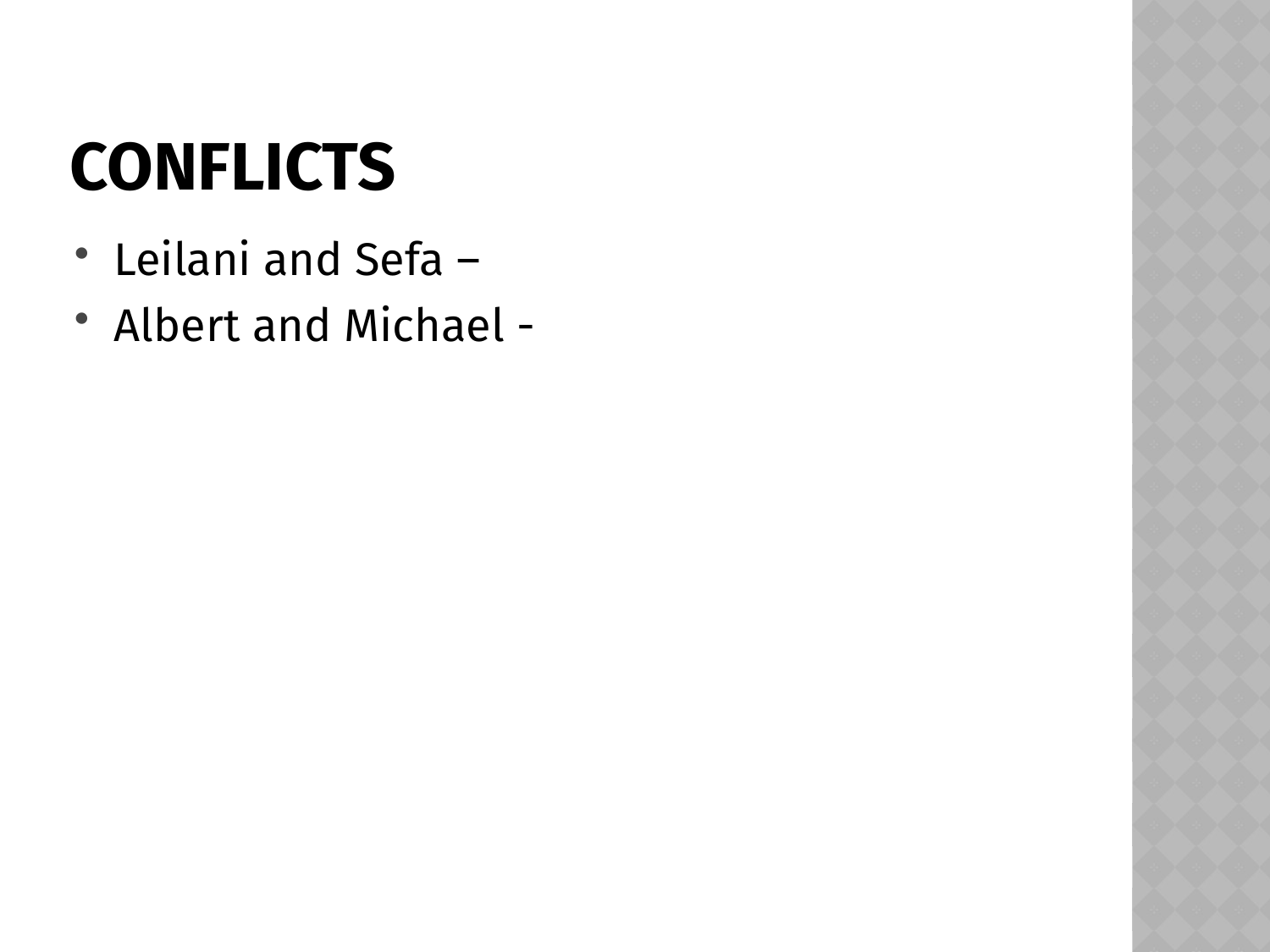

# conflicts
Leilani and Sefa –
Albert and Michael -